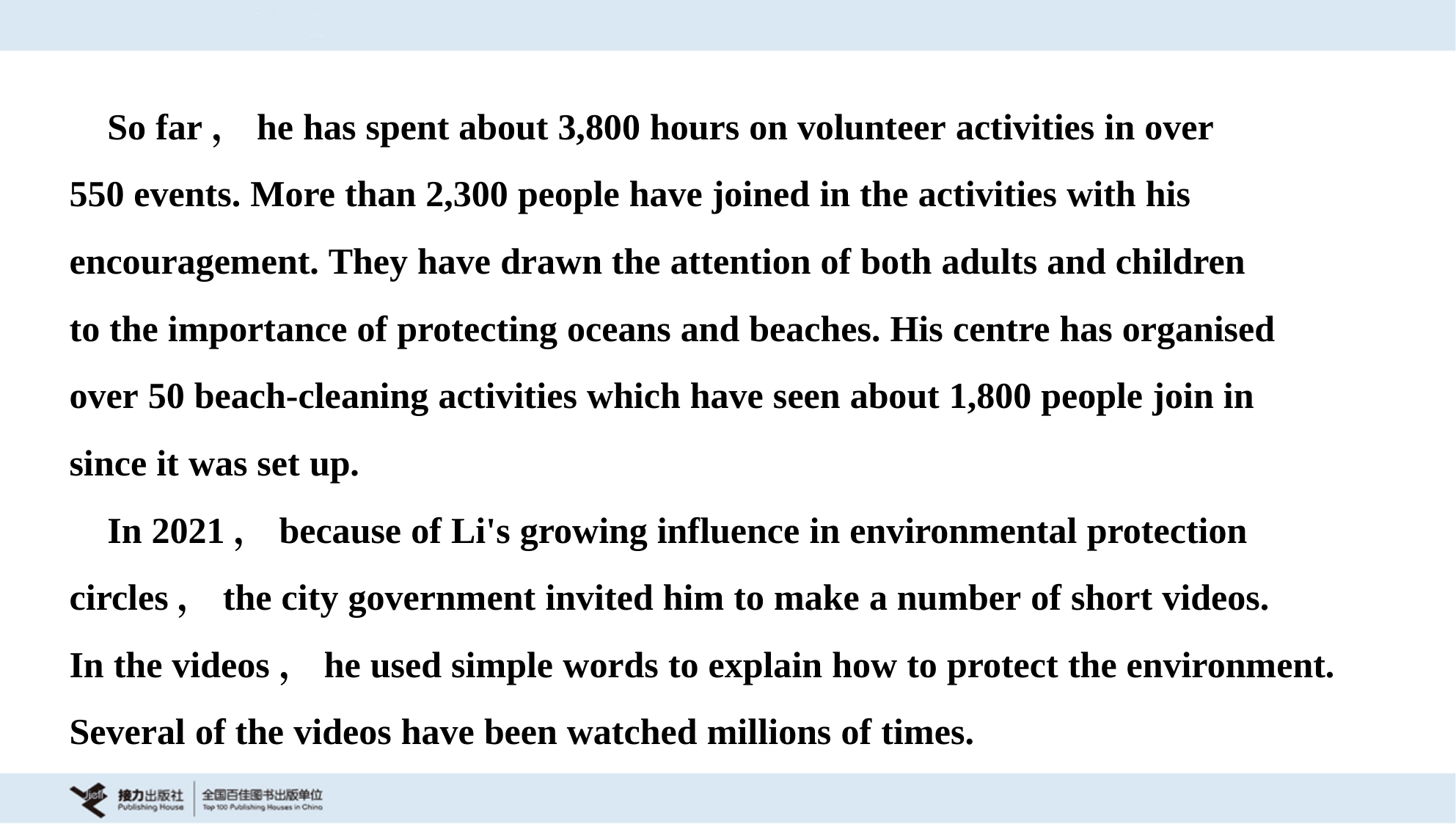

So far，he has spent about 3,800 hours on volunteer activities in over
550 events. More than 2,300 people have joined in the activities with his
encouragement. They have drawn the attention of both adults and children
to the importance of protecting oceans and beaches. His centre has organised
over 50 beach-cleaning activities which have seen about 1,800 people join in
since it was set up.
    In 2021，because of Li's growing influence in environmental protection
circles，the city government invited him to make a number of short videos.
In the videos，he used simple words to explain how to protect the environment.
Several of the videos have been watched millions of times.